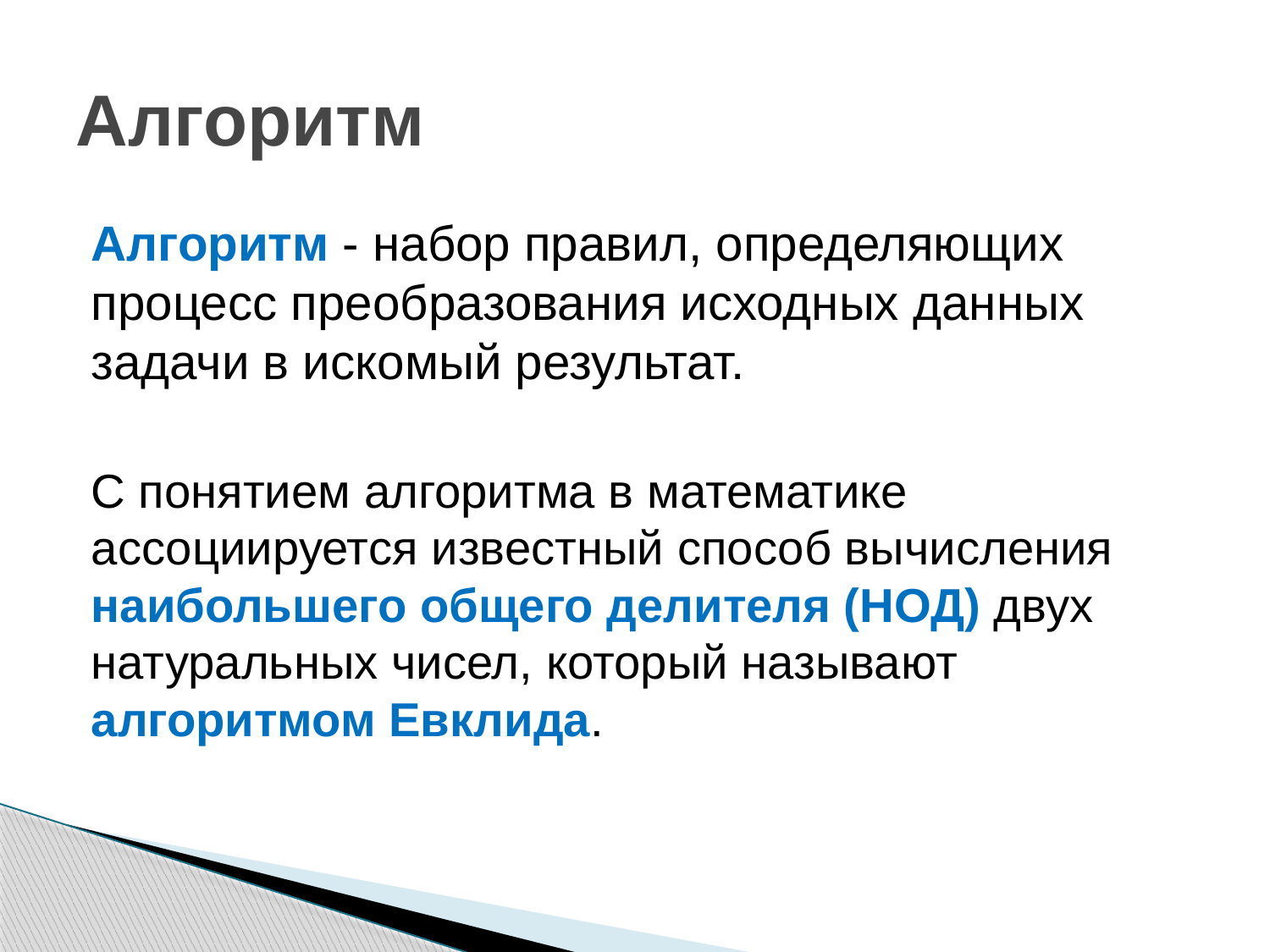

# Алгоритм
Алгоритм - набор правил, определяющих процесс преобразования исходных данных задачи в искомый результат.

С понятием алгоритма в математике ассоциируется известный способ вычисления наибольшего общего делителя (НОД) двух натуральных чисел, который называют алгоритмом Евклида.